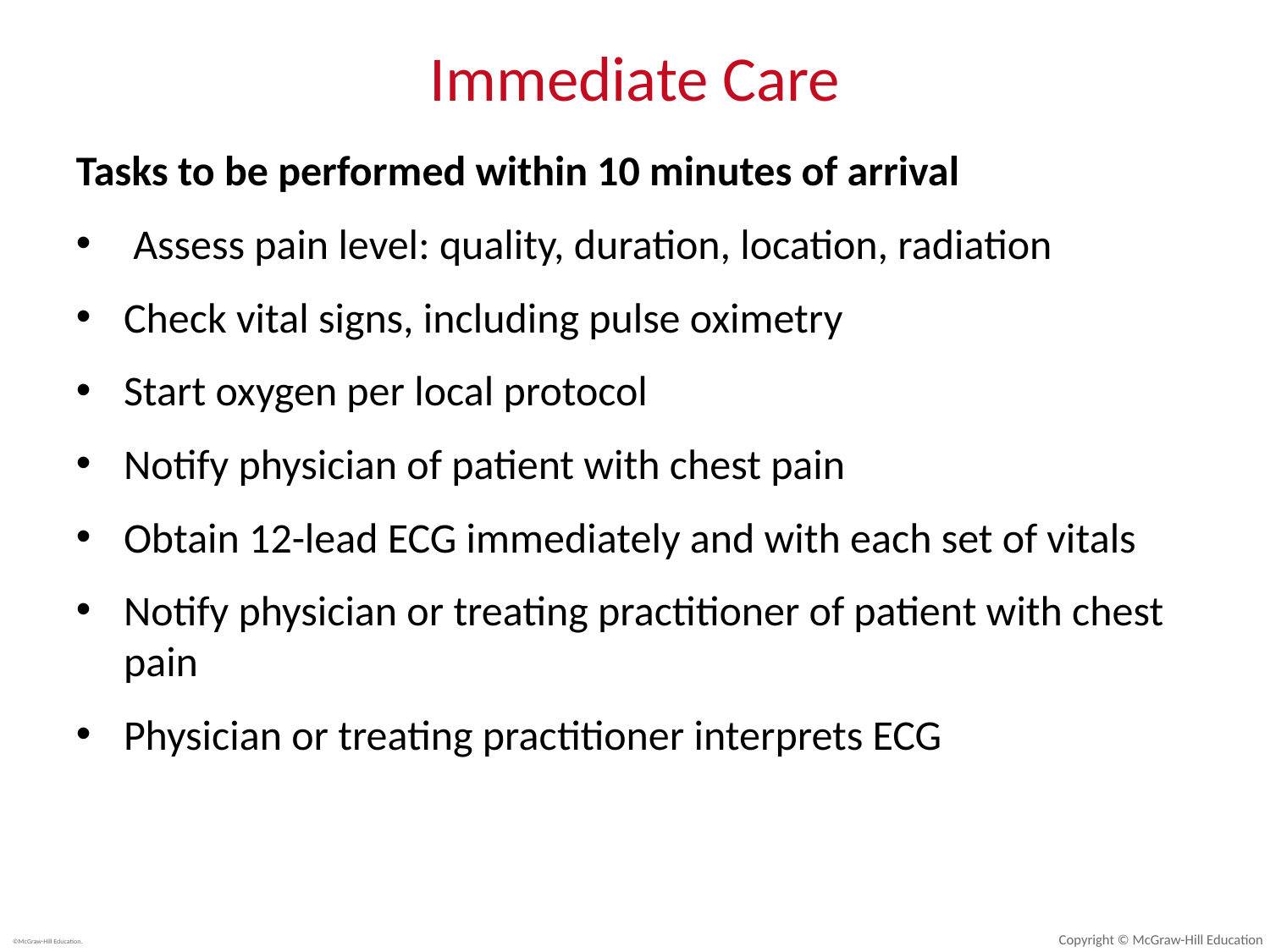

# Immediate Care
Tasks to be performed within 10 minutes of arrival
 Assess pain level: quality, duration, location, radiation
Check vital signs, including pulse oximetry
Start oxygen per local protocol
Notify physician of patient with chest pain
Obtain 12-lead ECG immediately and with each set of vitals
Notify physician or treating practitioner of patient with chest pain
Physician or treating practitioner interprets ECG

Copyright © McGraw-Hill Education